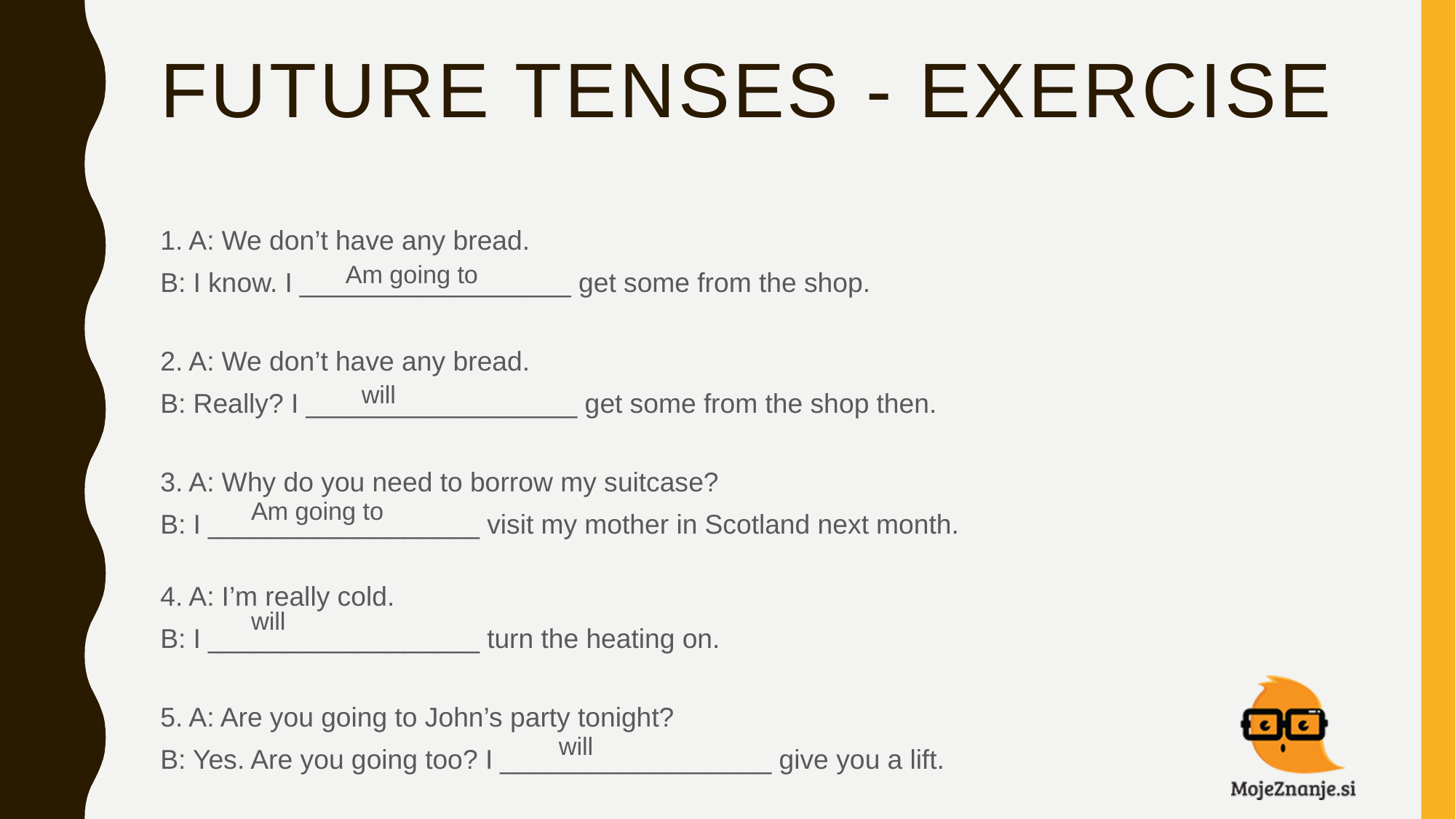

# FUTURE TENSES - EXERCISE
1. A: We don’t have any bread.
B: I know. I __________________ get some from the shop.
2. A: We don’t have any bread.
B: Really? I __________________ get some from the shop then.
3. A: Why do you need to borrow my suitcase?
B: I __________________ visit my mother in Scotland next month.
4. A: I’m really cold.
B: I __________________ turn the heating on.
5. A: Are you going to John’s party tonight?
B: Yes. Are you going too? I __________________ give you a lift.
Am going to
will
Am going to
will
will